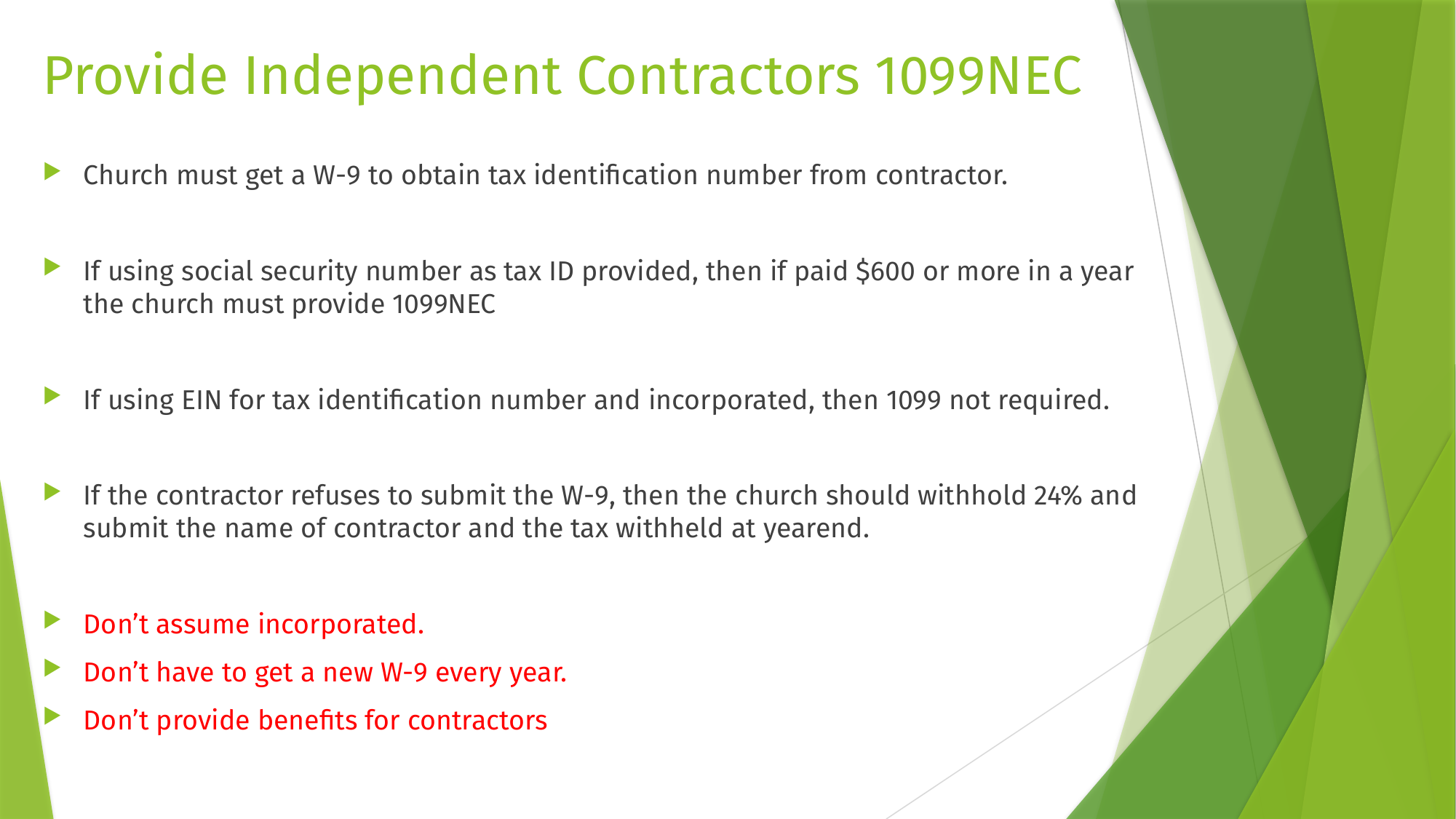

# Provide Independent Contractors 1099NEC
Church must get a W-9 to obtain tax identification number from contractor.

If using social security number as tax ID provided, then if paid $600 or more in a year the church must provide 1099NEC

If using EIN for tax identification number and incorporated, then 1099 not required.

If the contractor refuses to submit the W-9, then the church should withhold 24% and submit the name of contractor and the tax withheld at yearend.

Don’t assume incorporated.
Don’t have to get a new W-9 every year.
Don’t provide benefits for contractors